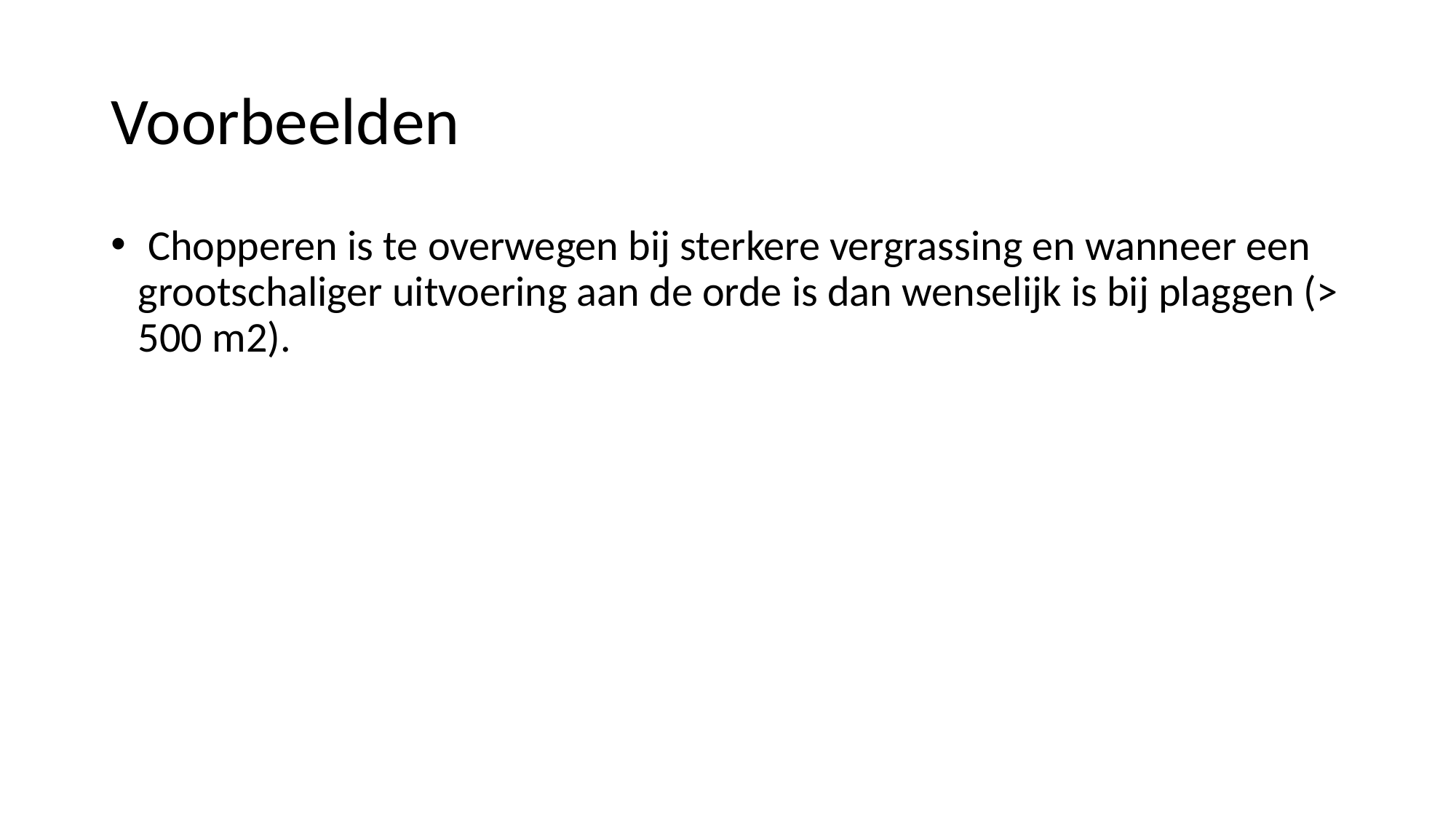

# Voorbeelden
 Chopperen is te overwegen bij sterkere vergrassing en wanneer een grootschaliger uitvoering aan de orde is dan wenselijk is bij plaggen (> 500 m2).